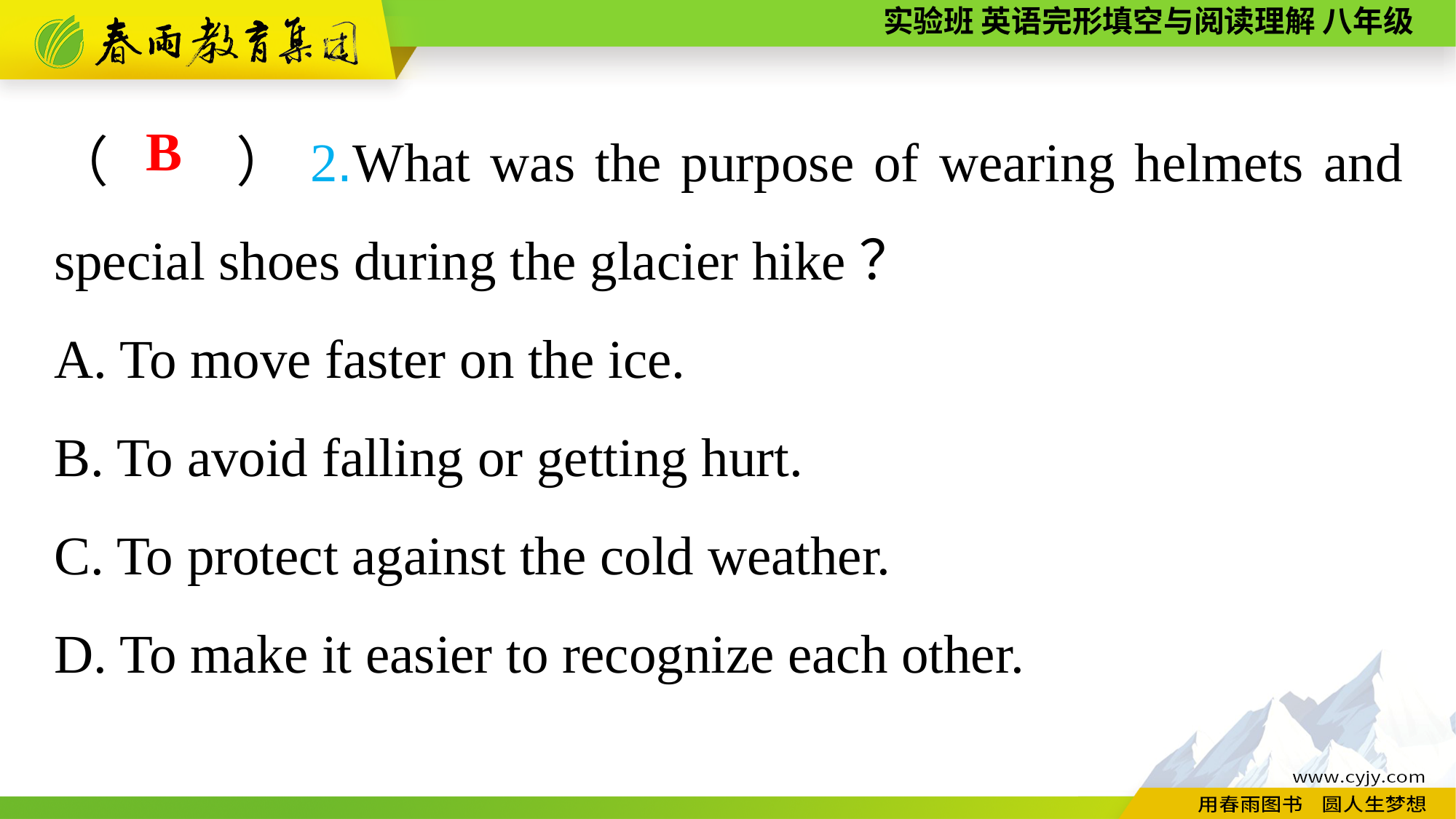

（　　）2.What was the purpose of wearing helmets and special shoes during the glacier hike？
A. To move faster on the ice.
B. To avoid falling or getting hurt.
C. To protect against the cold weather.
D. To make it easier to recognize each other.
B